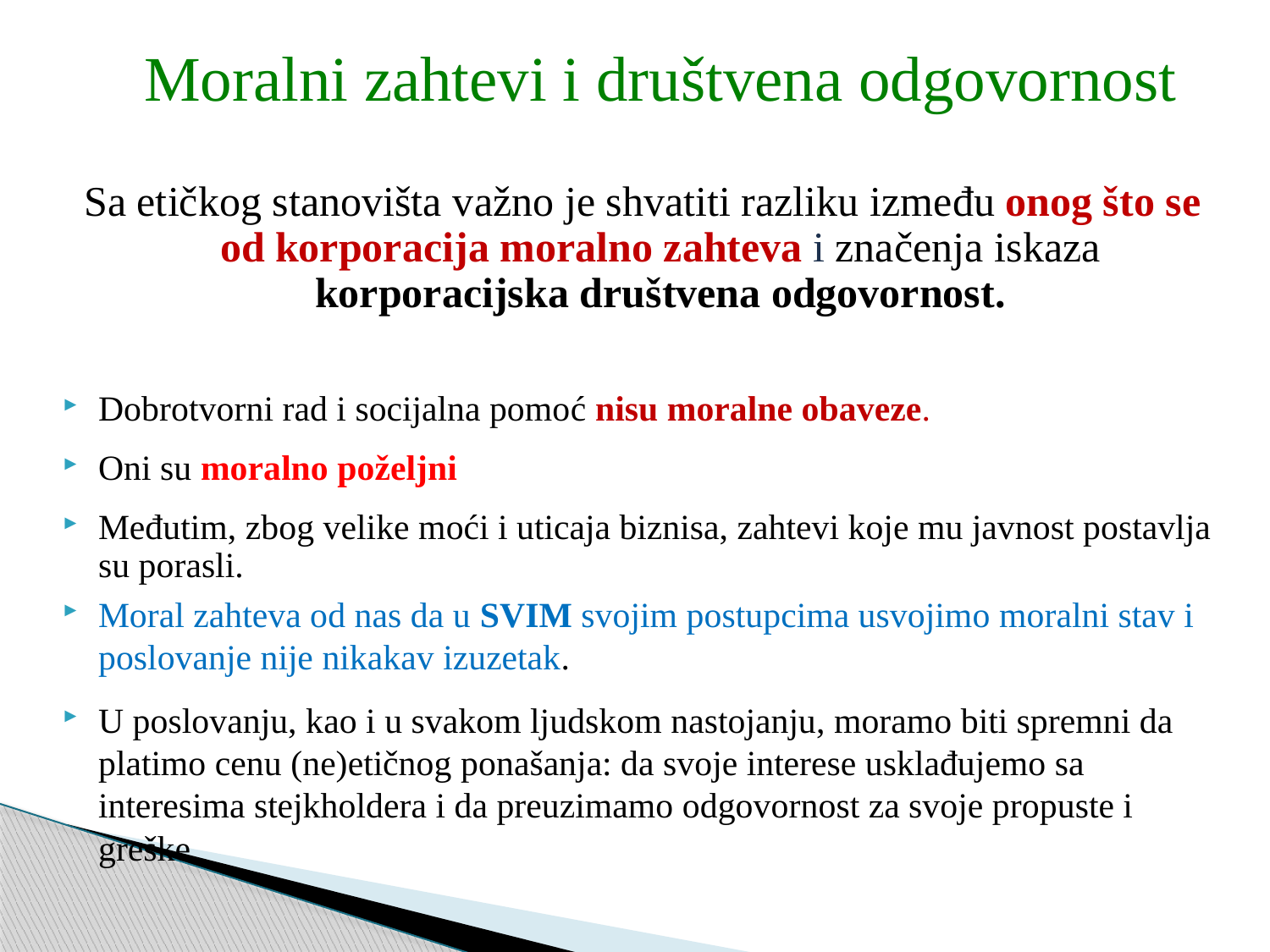

Moralni zahtevi i društvena odgovornost

Sa etičkog stanovišta važno je shvatiti razliku između onog što se od korporacija moralno zahteva i značenja iskaza korporacijska društvena odgovornost.

Dobrotvorni rad i socijalna pomoć nisu moralne obaveze.
Oni su moralno poželjni
Međutim, zbog velike moći i uticaja biznisa, zahtevi koje mu javnost postavlja su porasli.
Moral zahteva od nas da u SVIM svojim postupcima usvojimo moralni stav i  poslovanje nije nikakav izuzetak.
U poslovanju, kao i u svakom ljudskom nastojanju, moramo biti spremni da platimo cenu (ne)etičnog ponašanja: da svoje interese usklađujemo sa interesima stejkholdera i da preuzimamo odgovornost za svoje propuste i greške